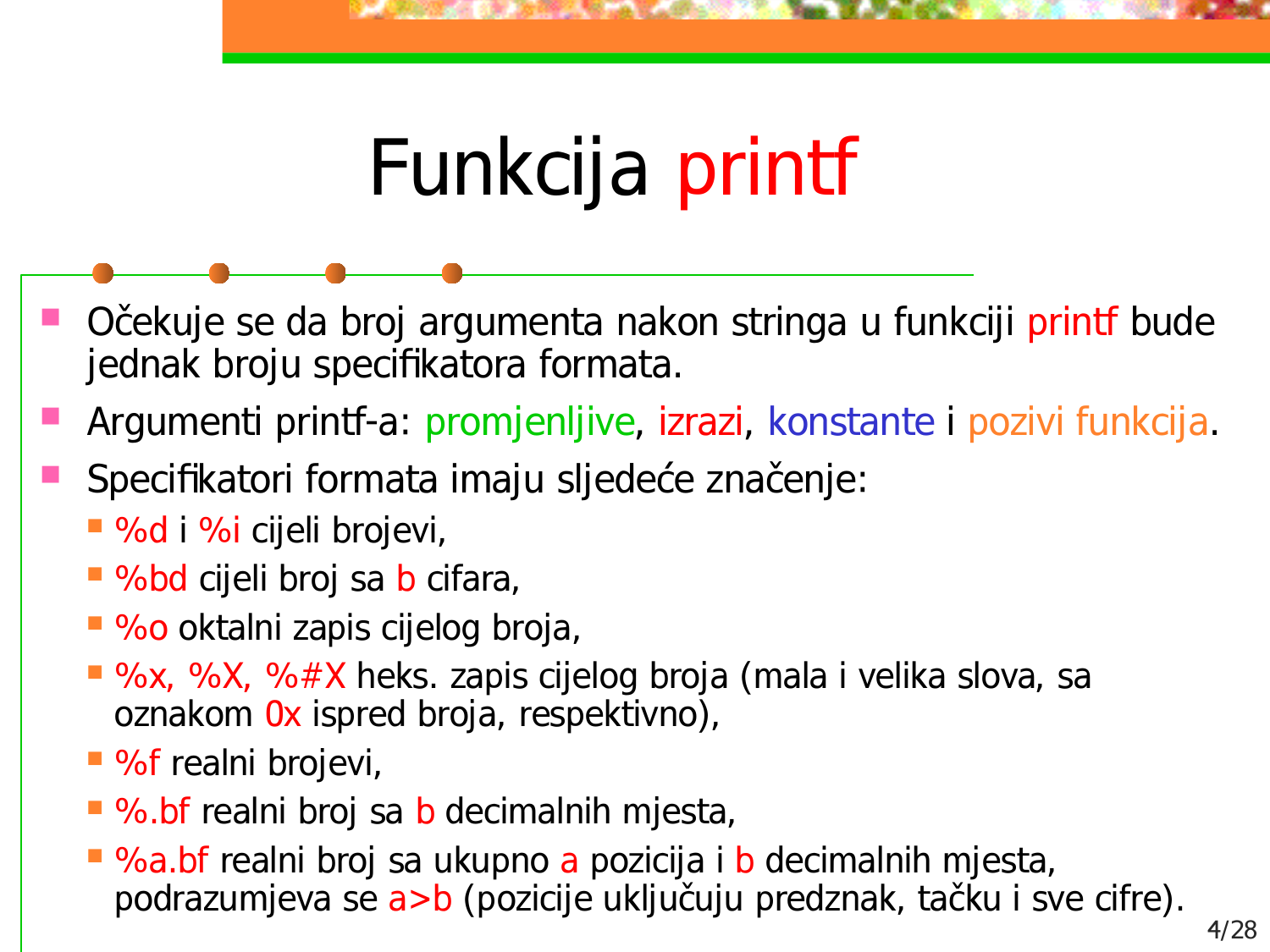

# Funkcija printf
Očekuje se da broj argumenta nakon stringa u funkciji printf bude jednak broju specifikatora formata.
Argumenti printf-a: promjenljive, izrazi, konstante i pozivi funkcija.
Specifikatori formata imaju sljedeće značenje:
%d i %i cijeli brojevi,
%bd cijeli broj sa b cifara,
%o oktalni zapis cijelog broja,
%x, %X, %#X heks. zapis cijelog broja (mala i velika slova, sa oznakom 0x ispred broja, respektivno),
%f realni brojevi,
%.bf realni broj sa b decimalnih mjesta,
%a.bf realni broj sa ukupno a pozicija i b decimalnih mjesta, podrazumjeva se a>b (pozicije uključuju predznak, tačku i sve cifre).
4/28